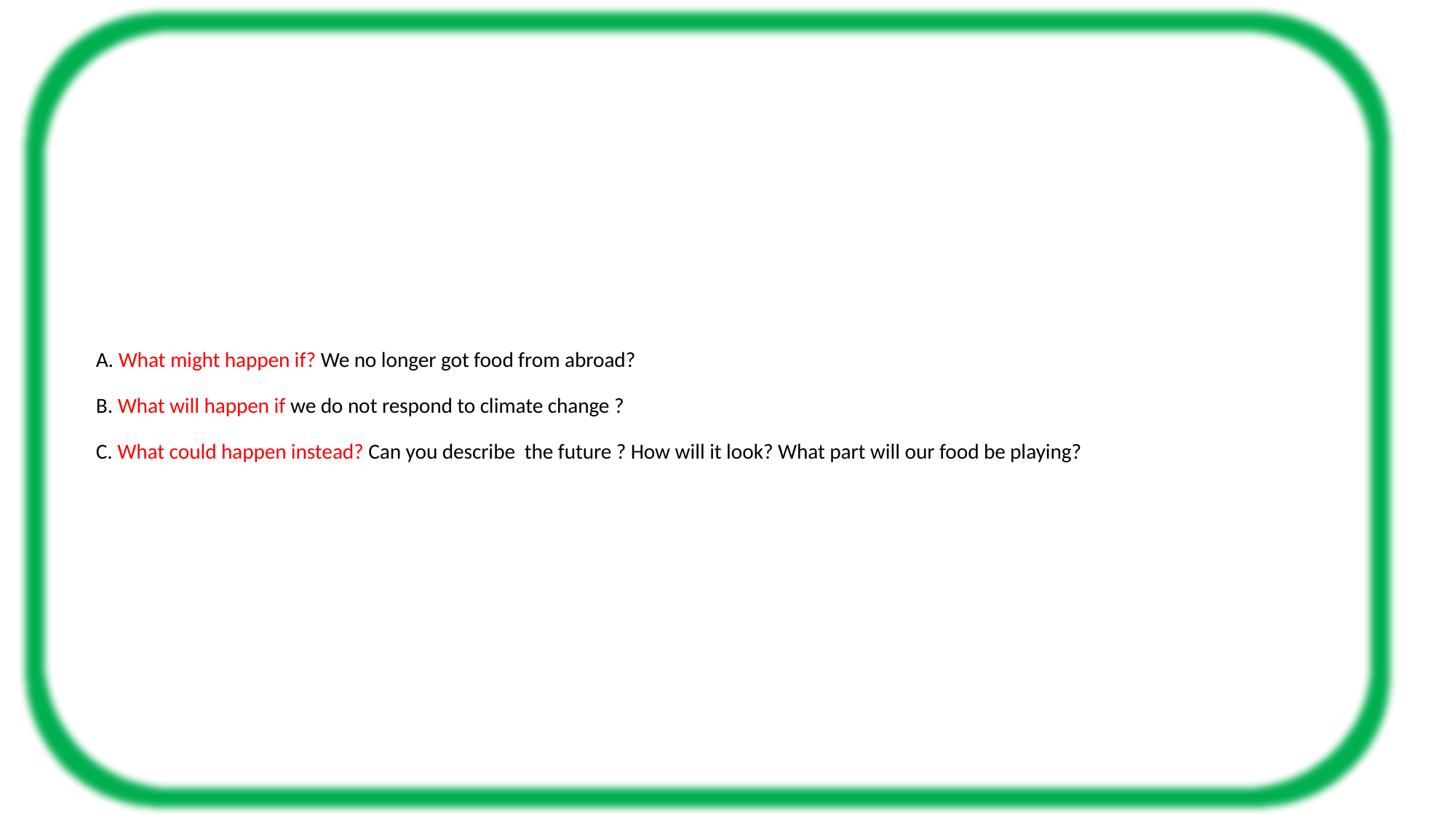

# A. What might happen if? We no longer got food from abroad? B. What will happen if we do not respond to climate change ? C. What could happen instead? Can you describe  the future ? How will it look? What part will our food be playing?
THE CHOICES WE MAKE ALL HAVE IMPACTS ON OUR PLANET